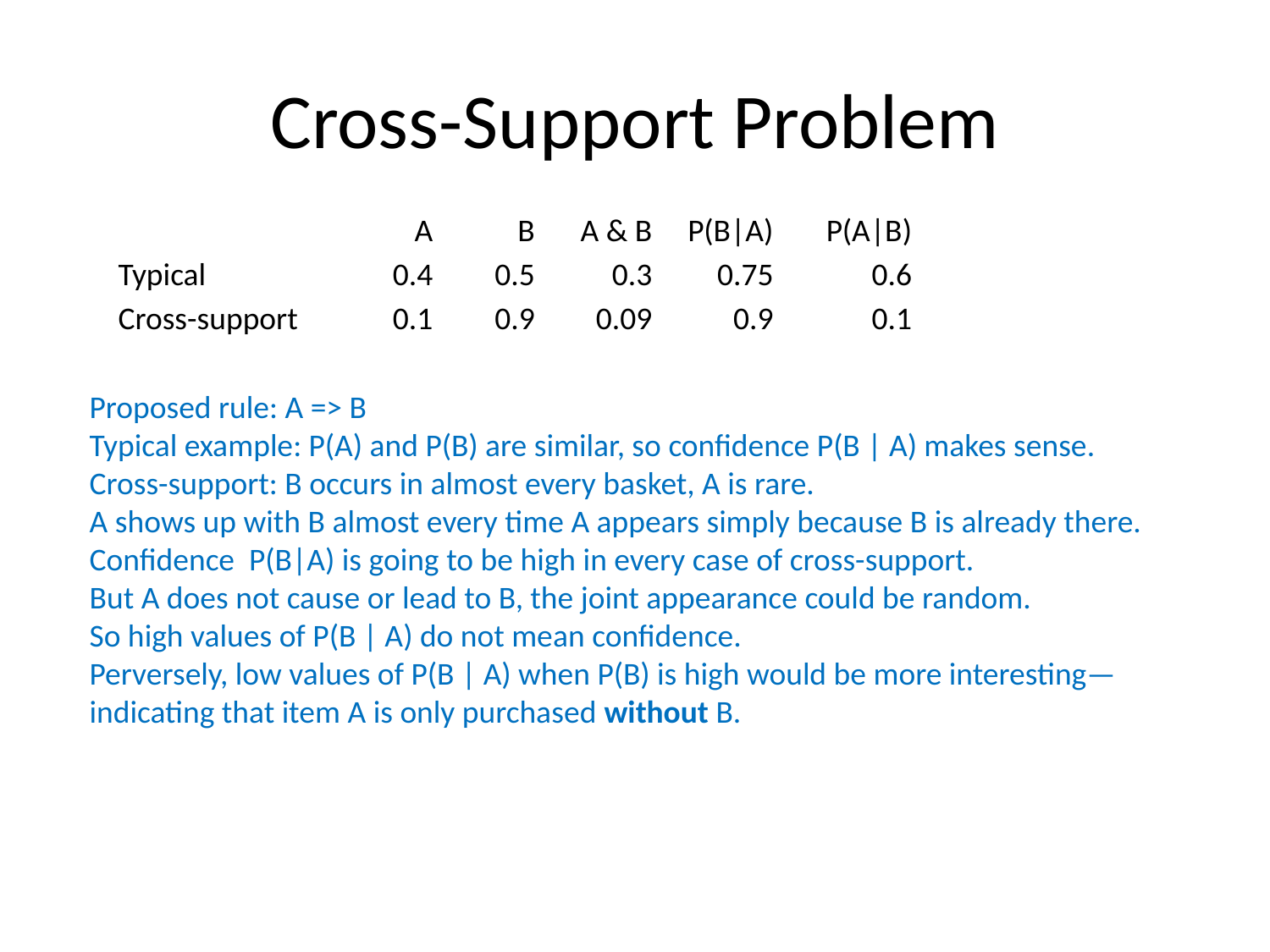

# Cross-Support Problem
|  | A | B | A & B | P(B|A) | P(A|B) |
| --- | --- | --- | --- | --- | --- |
| Typical | 0.4 | 0.5 | 0.3 | 0.75 | 0.6 |
| Cross-support | 0.1 | 0.9 | 0.09 | 0.9 | 0.1 |
Proposed rule: A => B
Typical example: P(A) and P(B) are similar, so confidence P(B | A) makes sense.
Cross-support: B occurs in almost every basket, A is rare.
A shows up with B almost every time A appears simply because B is already there.
Confidence  P(B|A) is going to be high in every case of cross-support.
But A does not cause or lead to B, the joint appearance could be random.
So high values of P(B | A) do not mean confidence.
Perversely, low values of P(B | A) when P(B) is high would be more interesting—indicating that item A is only purchased without B.